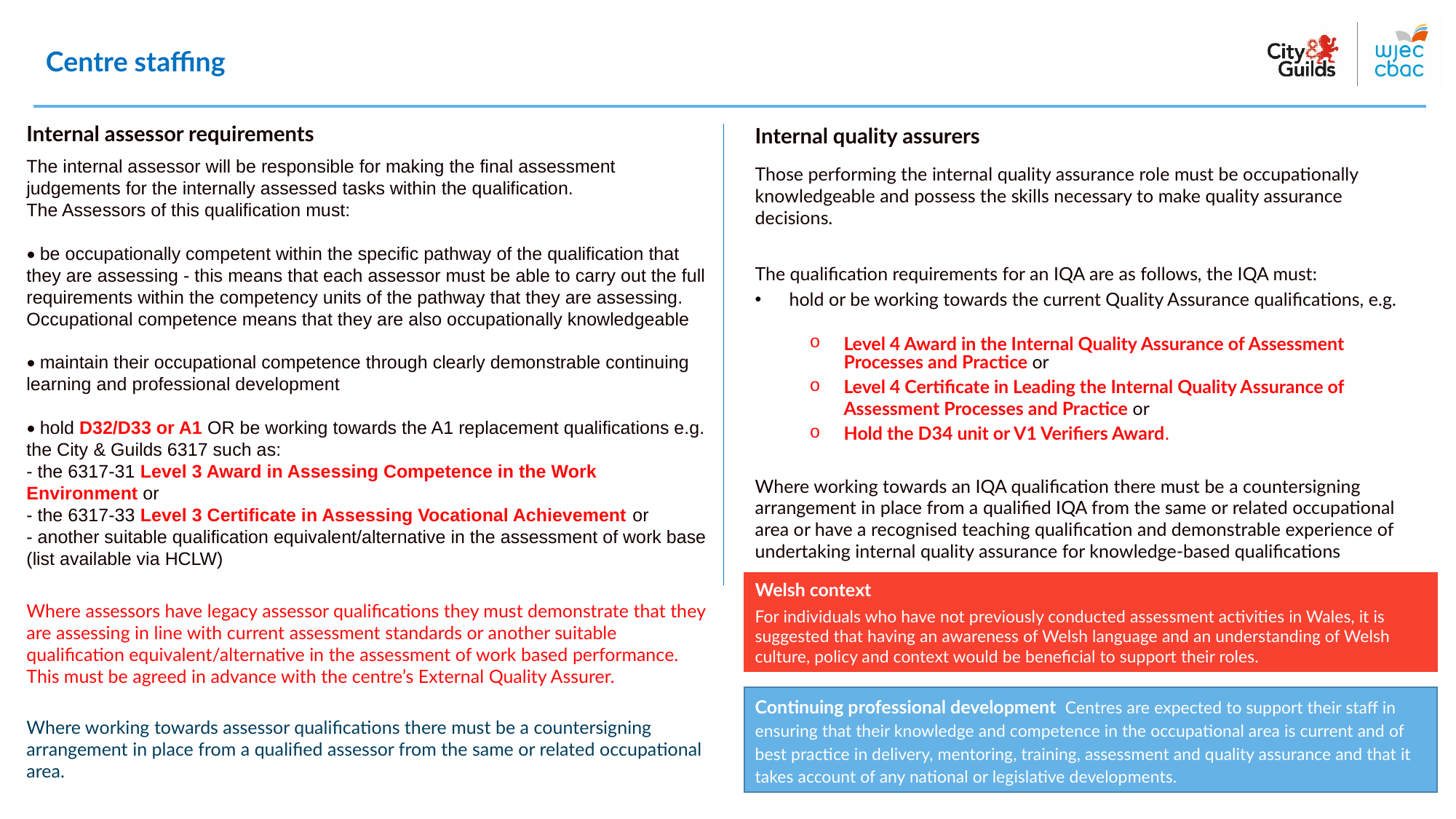

Centre staffing
Internal assessor requirements
The internal assessor will be responsible for making the final assessment judgements for the internally assessed tasks within the qualification.
The Assessors of this qualification must:

• be occupationally competent within the specific pathway of the qualification that they are assessing - this means that each assessor must be able to carry out the full requirements within the competency units of the pathway that they are assessing.
Occupational competence means that they are also occupationally knowledgeable

• maintain their occupational competence through clearly demonstrable continuing learning and professional development

• hold D32/D33 or A1 OR be working towards the A1 replacement qualifications e.g. the City & Guilds 6317 such as:
- the 6317-31 Level 3 Award in Assessing Competence in the Work Environment or
- the 6317-33 Level 3 Certificate in Assessing Vocational Achievement or
- another suitable qualification equivalent/alternative in the assessment of work base (list available via HCLW)

Where assessors have legacy assessor qualifications they must demonstrate that they are assessing in line with current assessment standards or another suitable qualification equivalent/alternative in the assessment of work based performance. This must be agreed in advance with the centre’s External Quality Assurer.

Where working towards assessor qualifications there must be a countersigning arrangement in place from a qualified assessor from the same or related occupational area.
Internal quality assurers
Those performing the internal quality assurance role must be occupationally knowledgeable and possess the skills necessary to make quality assurance decisions.

The qualification requirements for an IQA are as follows, the IQA must:
hold or be working towards the current Quality Assurance qualifications, e.g.

Level 4 Award in the Internal Quality Assurance of Assessment Processes and Practice or
Level 4 Certificate in Leading the Internal Quality Assurance of Assessment Processes and Practice or
Hold the D34 unit or V1 Verifiers Award.

Where working towards an IQA qualification there must be a countersigning arrangement in place from a qualified IQA from the same or related occupational area or have a recognised teaching qualification and demonstrable experience of undertaking internal quality assurance for knowledge-based qualifications
Welsh context
For individuals who have not previously conducted assessment activities in Wales, it is suggested that having an awareness of Welsh language and an understanding of Welsh culture, policy and context would be beneficial to support their roles.
Continuing professional development  Centres are expected to support their staff in ensuring that their knowledge and competence in the occupational area is current and of best practice in delivery, mentoring, training, assessment and quality assurance and that it takes account of any national or legislative developments.